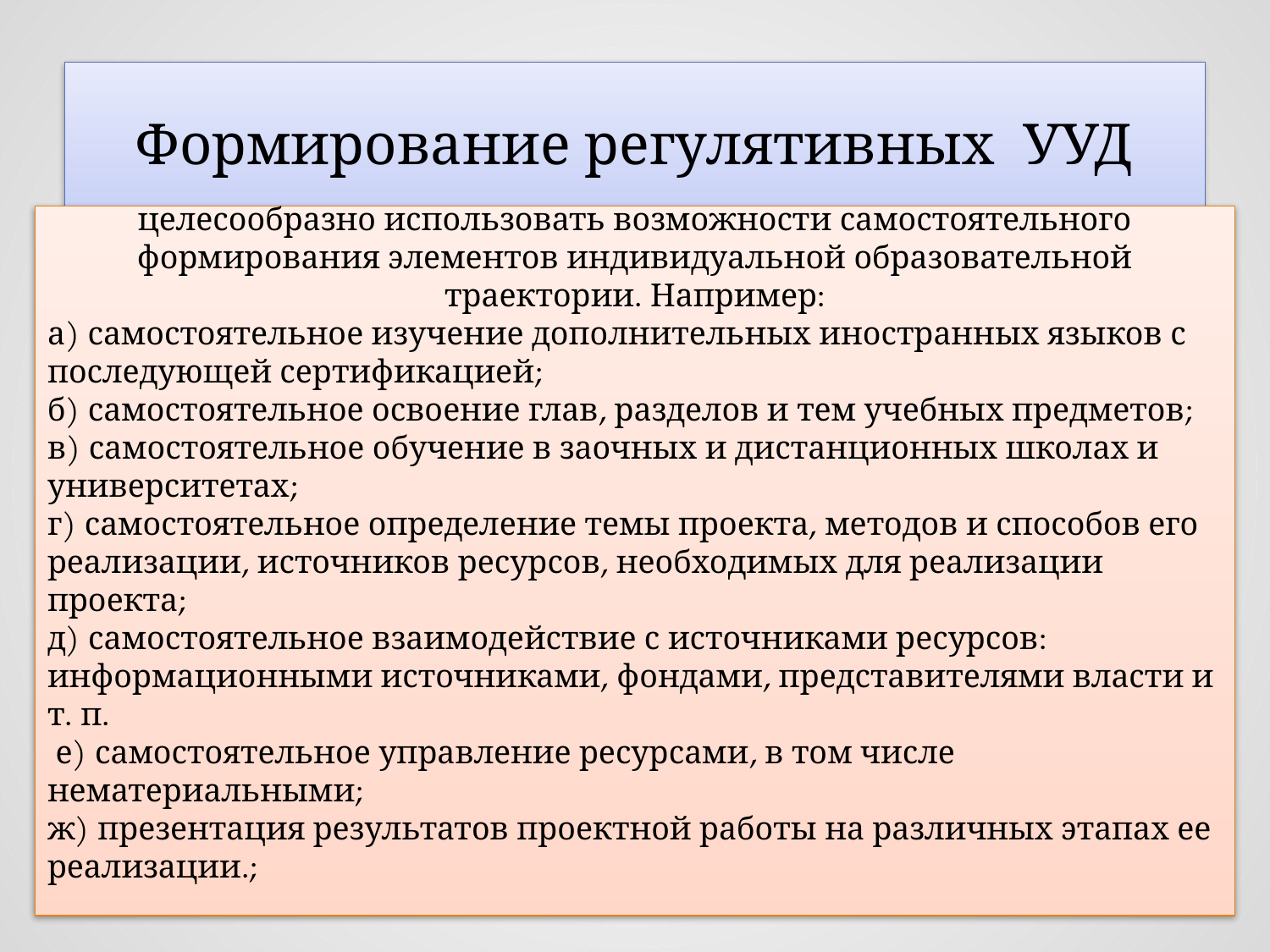

Формирование регулятивных  УУД
целесообразно использовать возможности самостоятельного формирования элементов индивидуальной образовательной траектории. Например:
а) самостоятельное изучение дополнительных иностранных языков с последующей сертификацией;
б) самостоятельное освоение глав, разделов и тем учебных предметов;
в) самостоятельное обучение в заочных и дистанционных школах и университетах;
г) самостоятельное определение темы проекта, методов и способов его реализации, источников ресурсов, необходимых для реализации проекта;
д) самостоятельное взаимодействие с источниками ресурсов: информационными источниками, фондами, представителями власти и т. п.
 е) самостоятельное управление ресурсами, в том числе нематериальными;
ж) презентация результатов проектной работы на различных этапах ее реализации.;